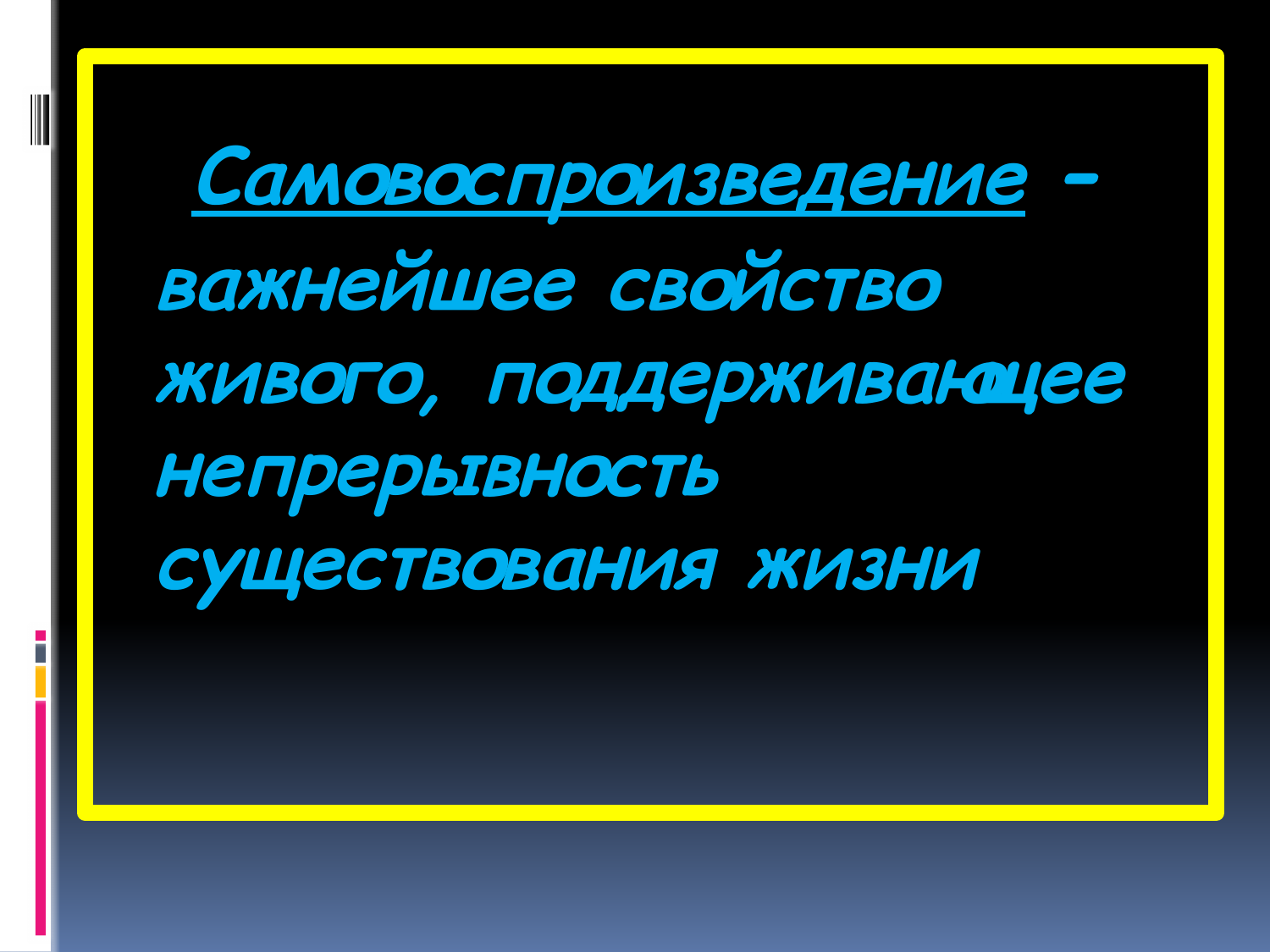

Самовоспроизведение – важнейшее свойство живого, поддерживающее непрерывность существования жизни